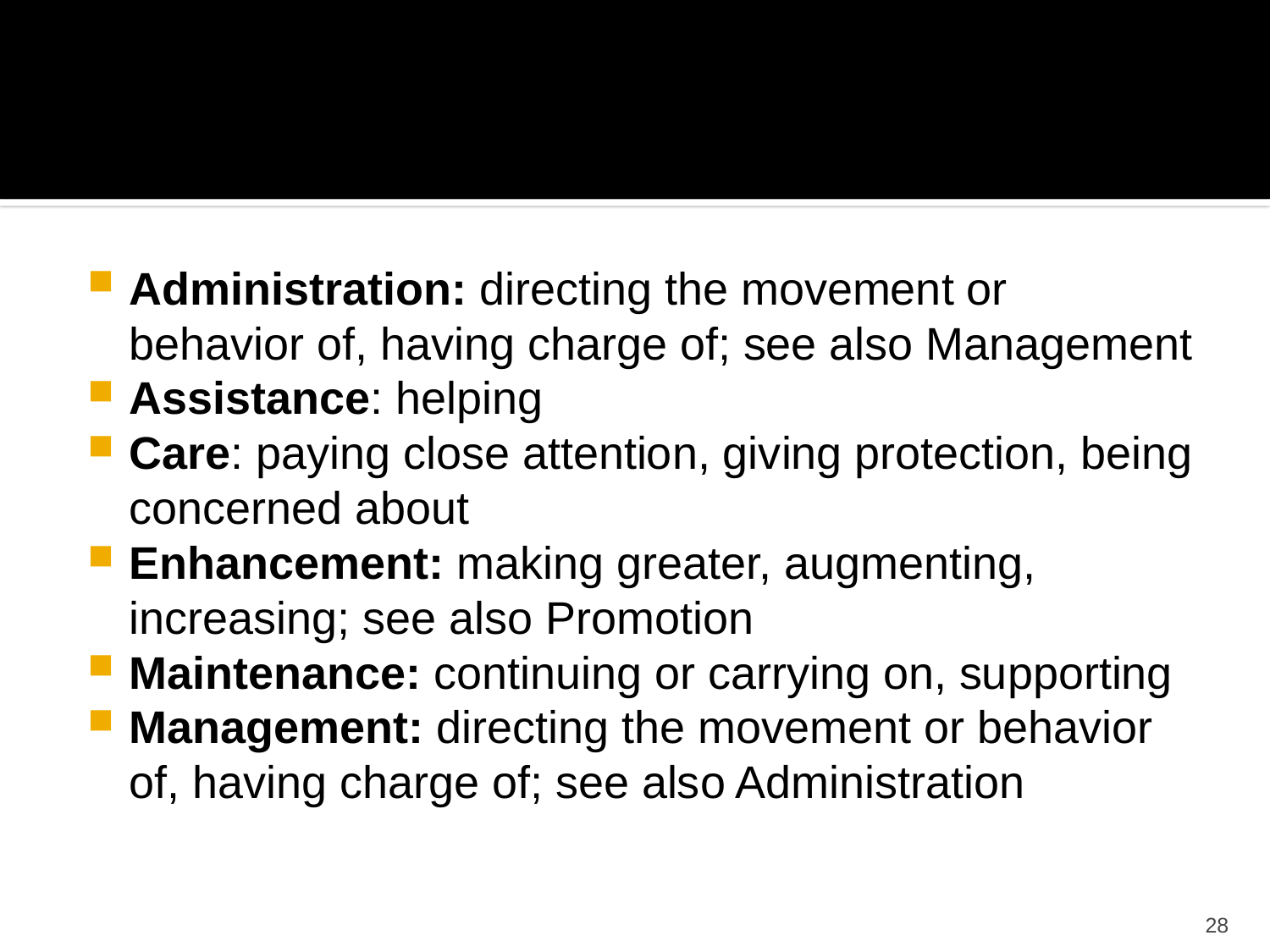

#
Administration: directing the movement or behavior of, having charge of; see also Management
Assistance: helping
Care: paying close attention, giving protection, being concerned about
Enhancement: making greater, augmenting, increasing; see also Promotion
Maintenance: continuing or carrying on, supporting
Management: directing the movement or behavior of, having charge of; see also Administration
28